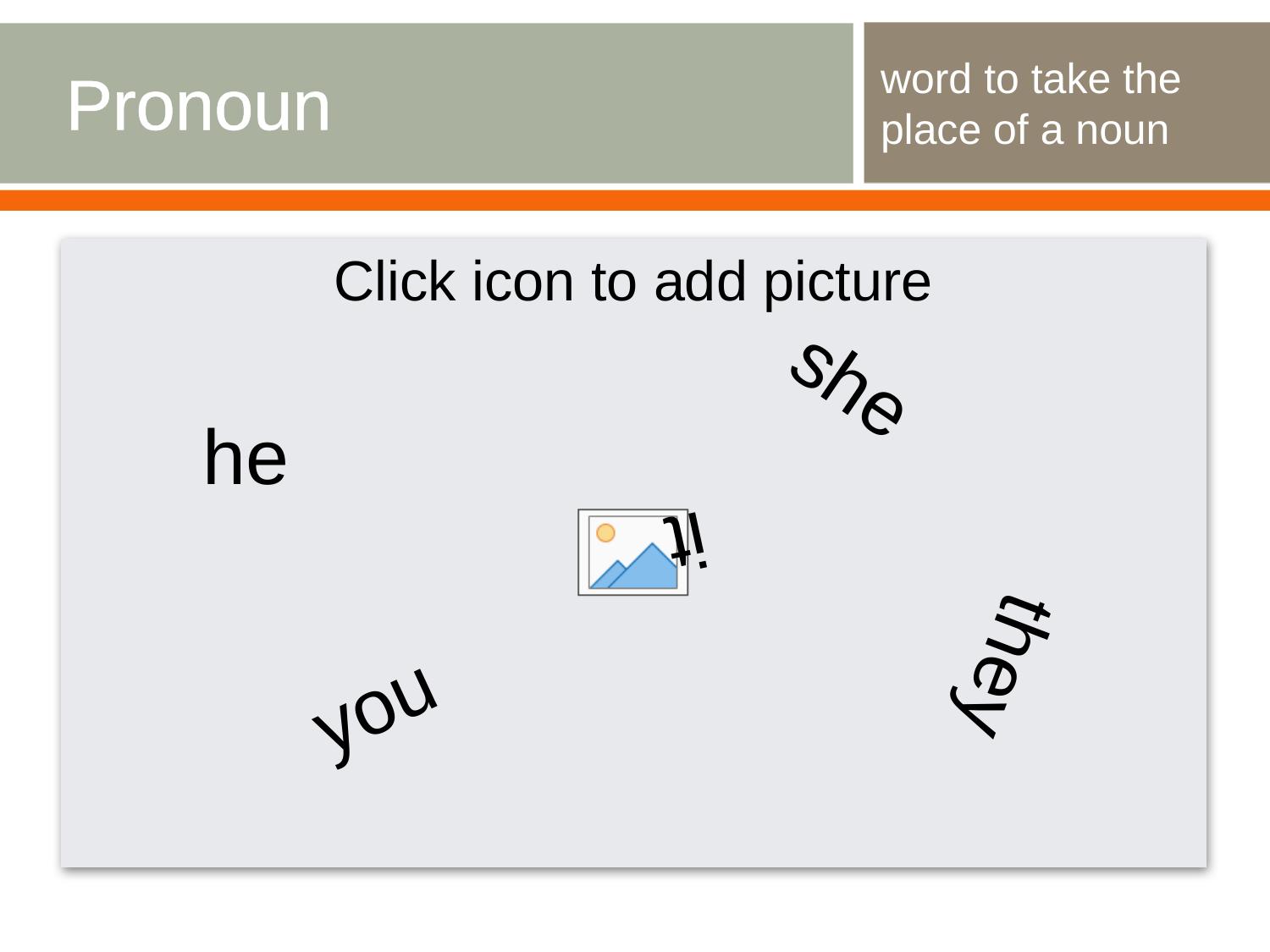

# Pronoun
word to take the place of a noun

she
he
it
you
they